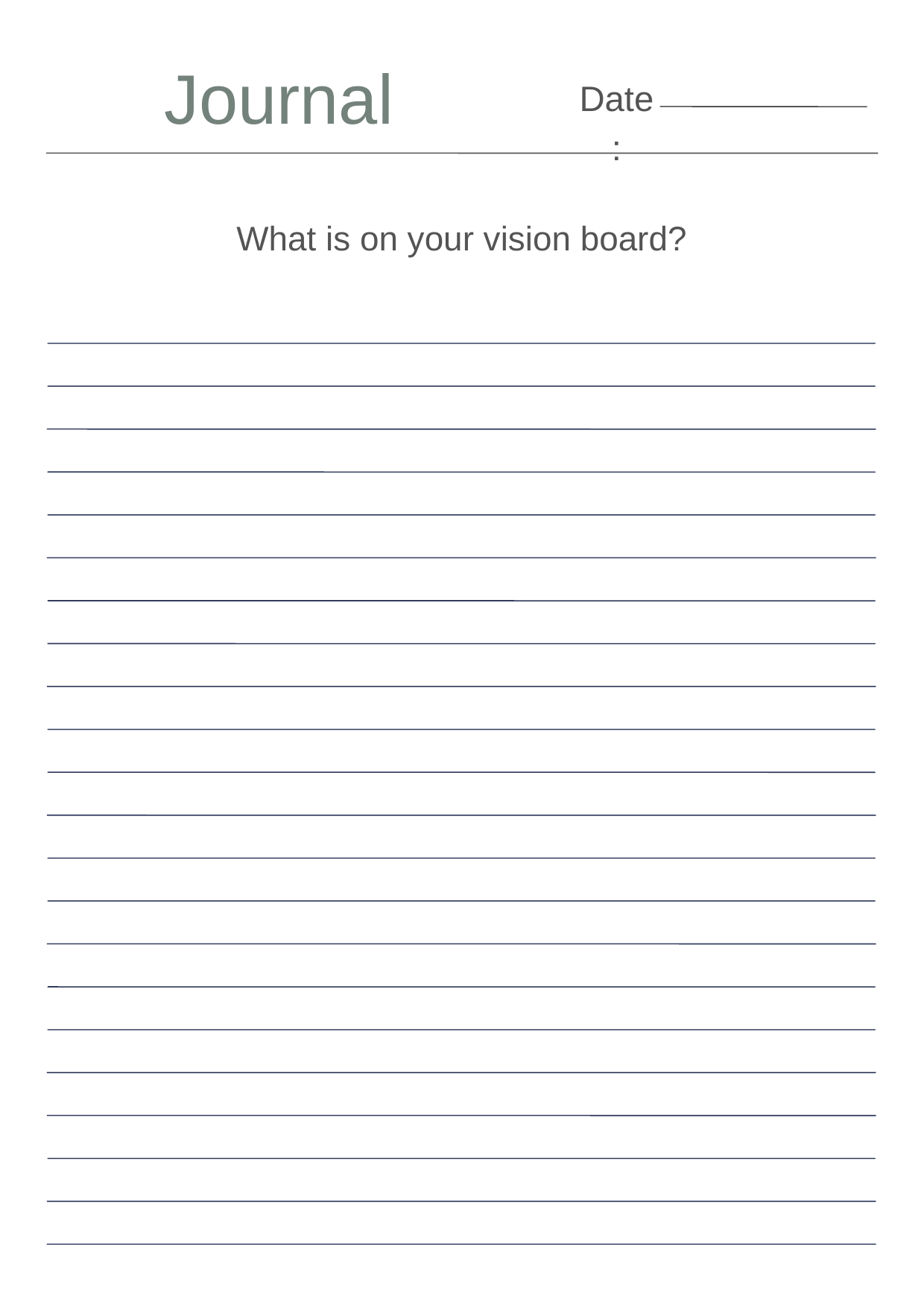

Journal
Date:

What is on your vision board?